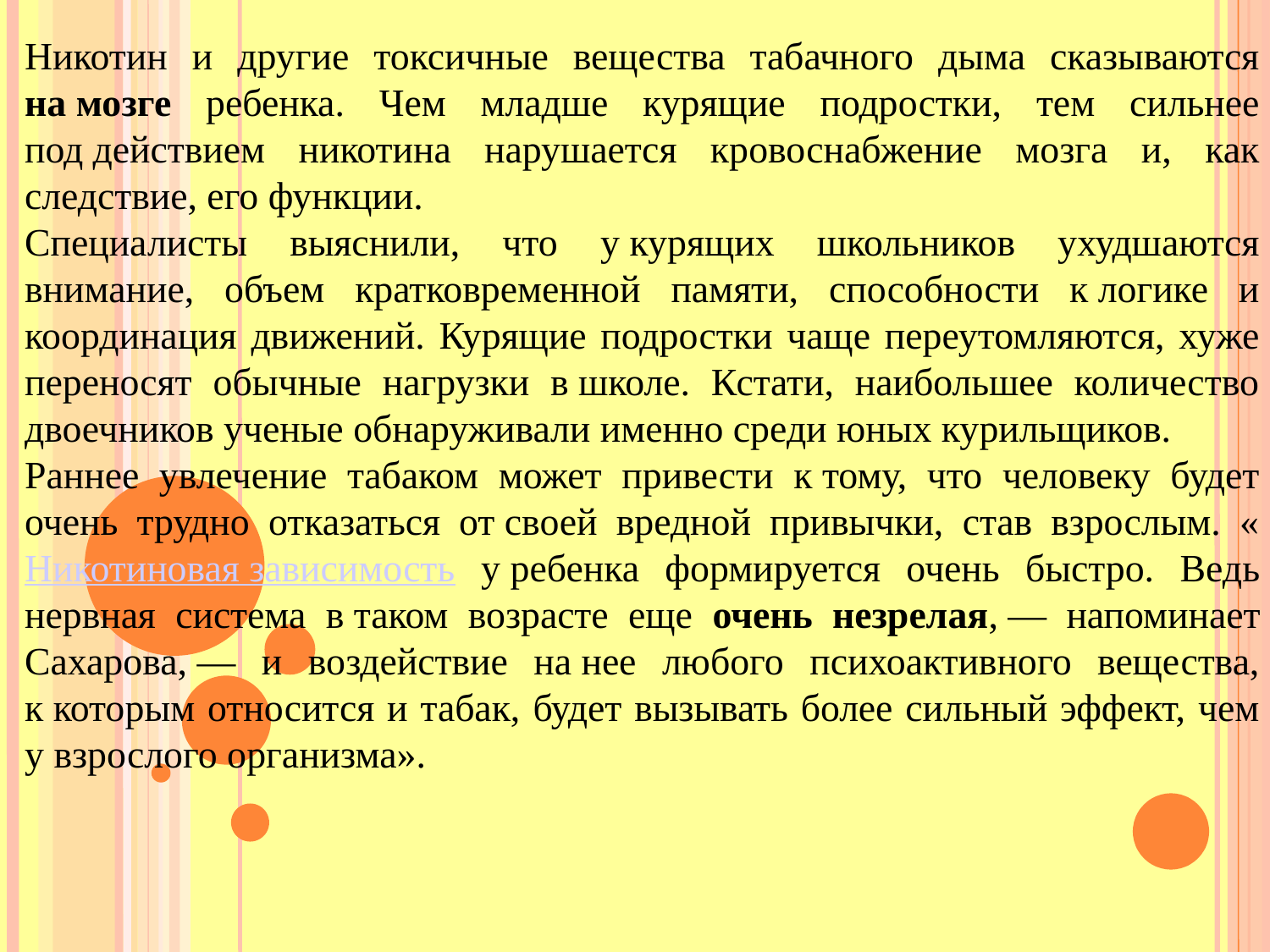

Никотин и другие токсичные вещества табачного дыма сказываются на мозге ребенка. Чем младше курящие подростки, тем сильнее под действием никотина нарушается кровоснабжение мозга и, как следствие, его функции.
Специалисты выяснили, что у курящих школьников ухудшаются внимание, объем кратковременной памяти, способности к логике и координация движений. Курящие подростки чаще переутомляются, хуже переносят обычные нагрузки в школе. Кстати, наибольшее количество двоечников ученые обнаруживали именно среди юных курильщиков.
Раннее увлечение табаком может привести к тому, что человеку будет очень трудно отказаться от своей вредной привычки, став взрослым. «Никотиновая зависимость у ребенка формируется очень быстро. Ведь нервная система в таком возрасте еще очень незрелая, ― напоминает Сахарова, ― и воздействие на нее любого психоактивного вещества, к которым относится и табак, будет вызывать более сильный эффект, чем у взрослого организма».